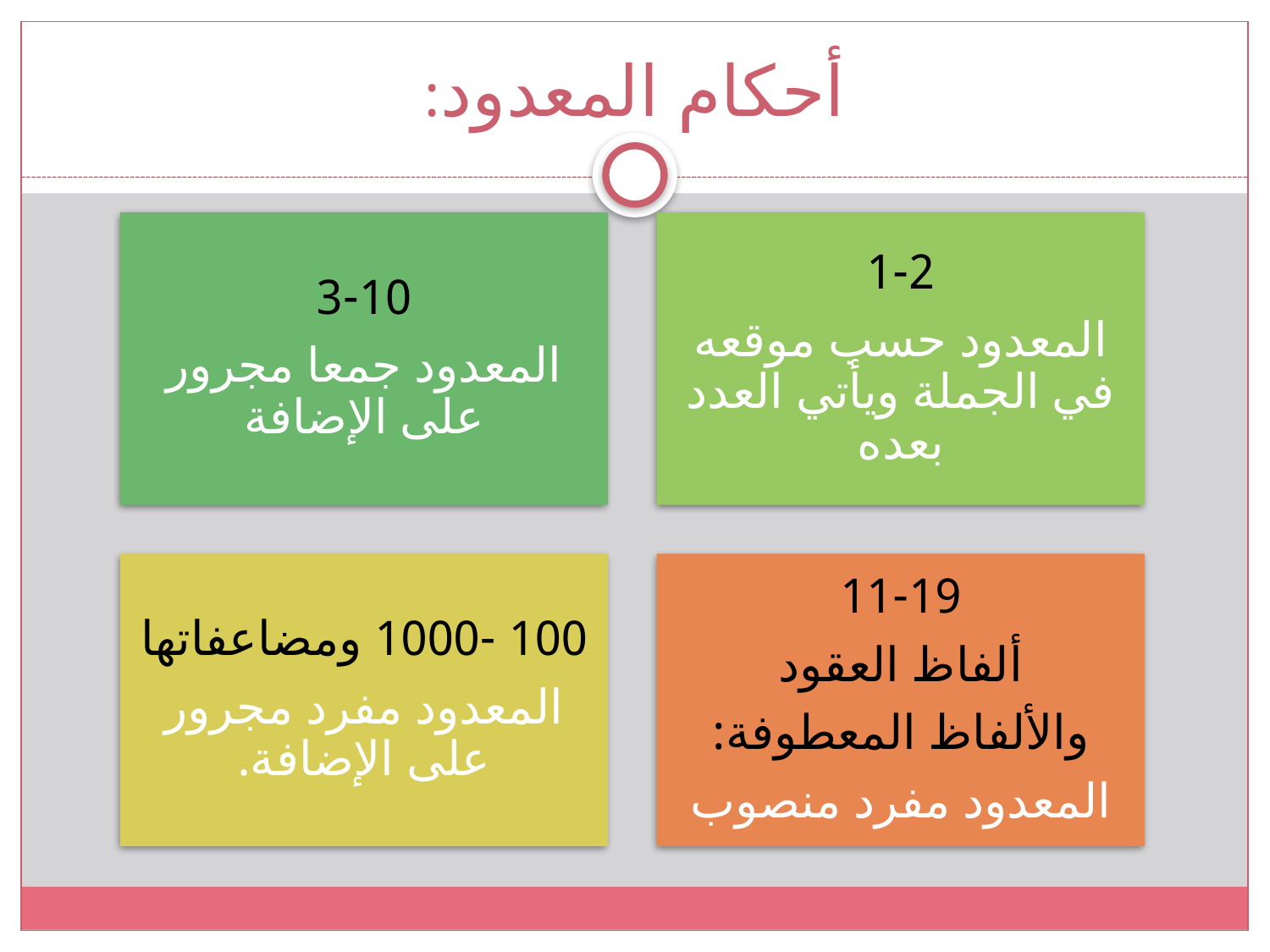

# أحكام المعدود:
3-10
المعدود جمعا مجرور على الإضافة
1-2
المعدود حسب موقعه في الجملة ويأتي العدد بعده
100 -1000 ومضاعفاتها
المعدود مفرد مجرور على الإضافة.
11-19
ألفاظ العقود
والألفاظ المعطوفة:
المعدود مفرد منصوب